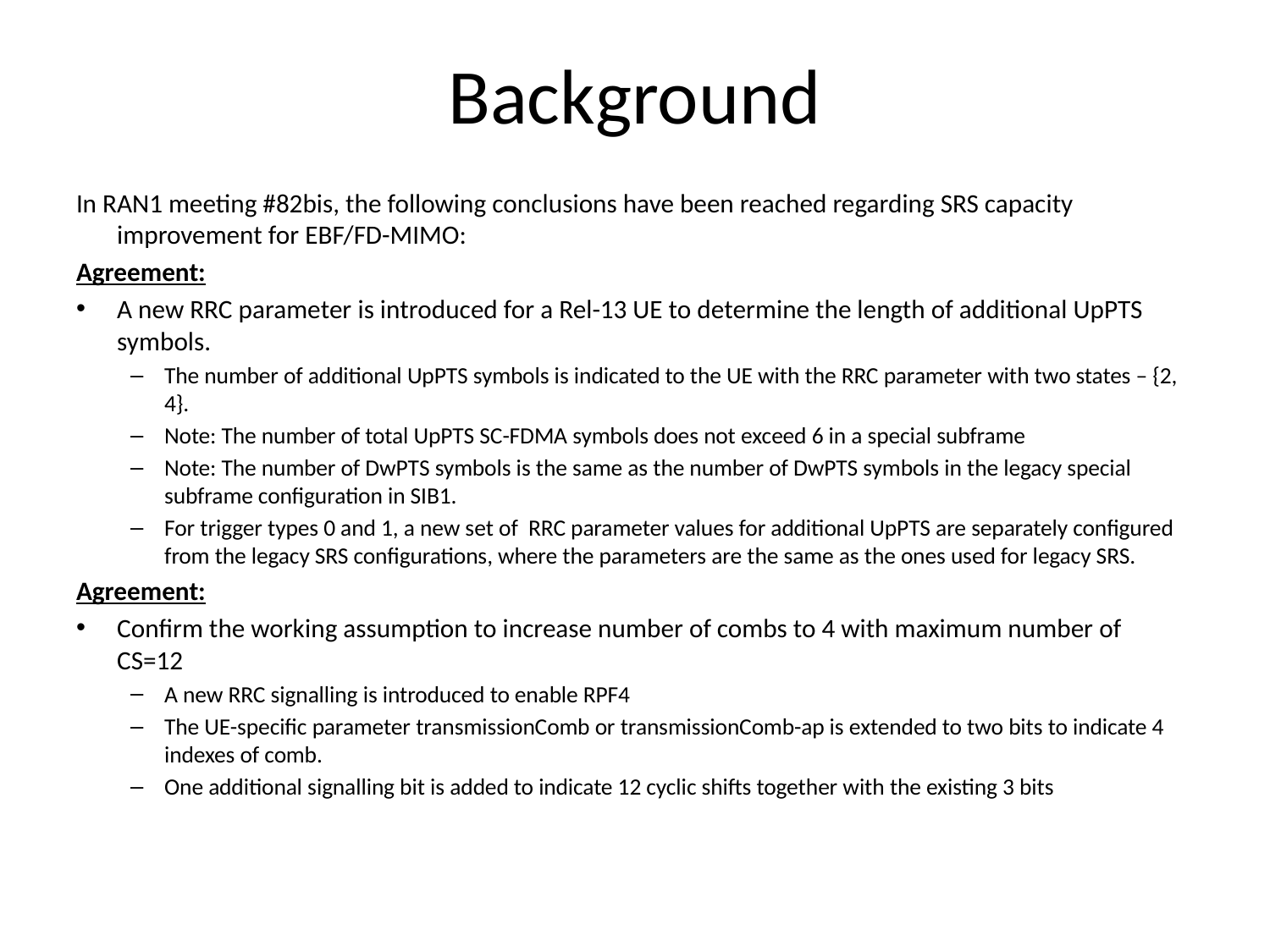

# Background
In RAN1 meeting #82bis, the following conclusions have been reached regarding SRS capacity improvement for EBF/FD-MIMO:
Agreement:
A new RRC parameter is introduced for a Rel-13 UE to determine the length of additional UpPTS symbols.
The number of additional UpPTS symbols is indicated to the UE with the RRC parameter with two states – {2, 4}.
Note: The number of total UpPTS SC-FDMA symbols does not exceed 6 in a special subframe
Note: The number of DwPTS symbols is the same as the number of DwPTS symbols in the legacy special subframe configuration in SIB1.
For trigger types 0 and 1, a new set of  RRC parameter values for additional UpPTS are separately configured from the legacy SRS configurations, where the parameters are the same as the ones used for legacy SRS.
Agreement:
Confirm the working assumption to increase number of combs to 4 with maximum number of CS=12
A new RRC signalling is introduced to enable RPF4
The UE-specific parameter transmissionComb or transmissionComb-ap is extended to two bits to indicate 4 indexes of comb.
One additional signalling bit is added to indicate 12 cyclic shifts together with the existing 3 bits